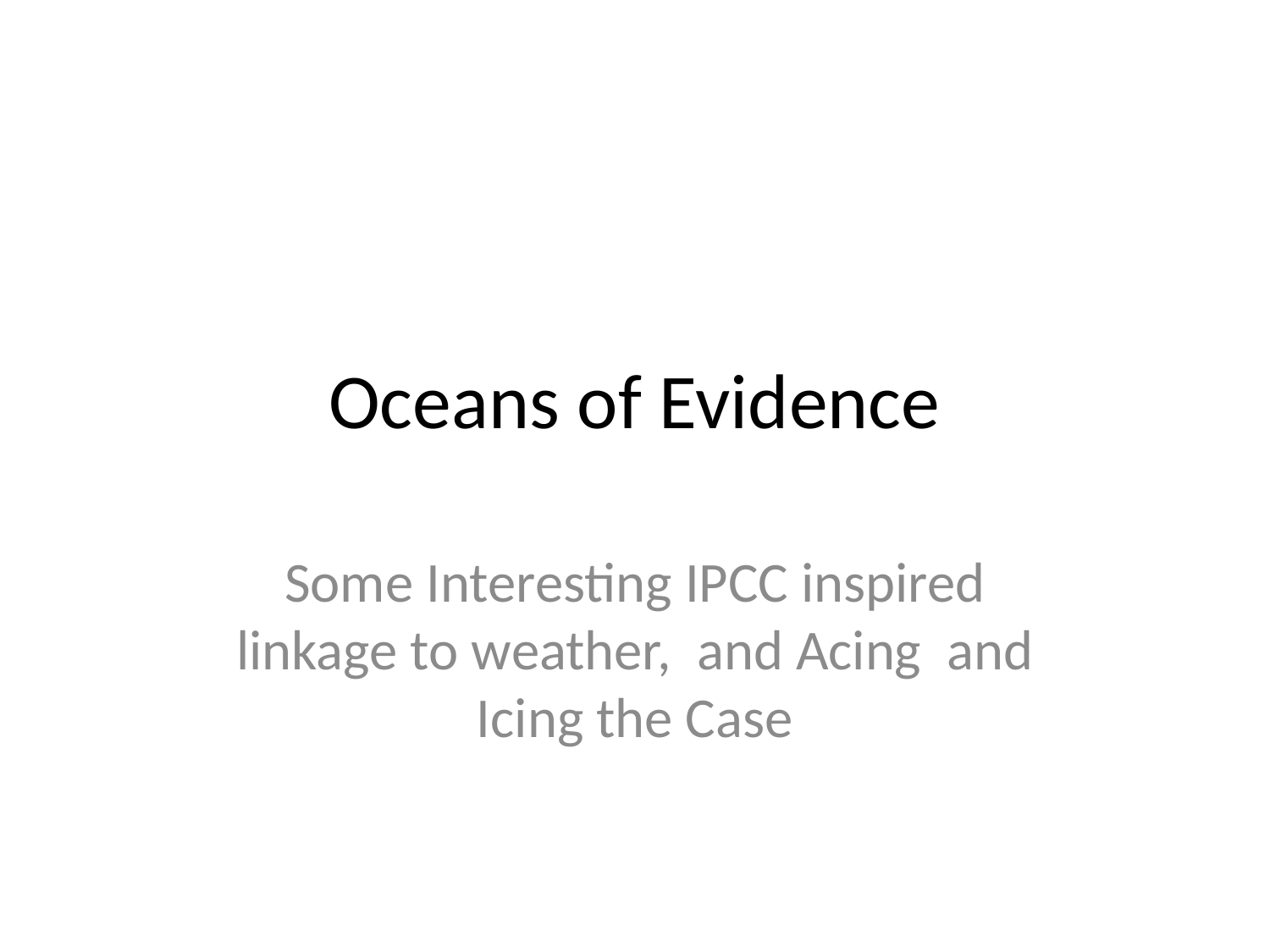

# Oceans of Evidence
Some Interesting IPCC inspired linkage to weather,  and Acing  and Icing the Case